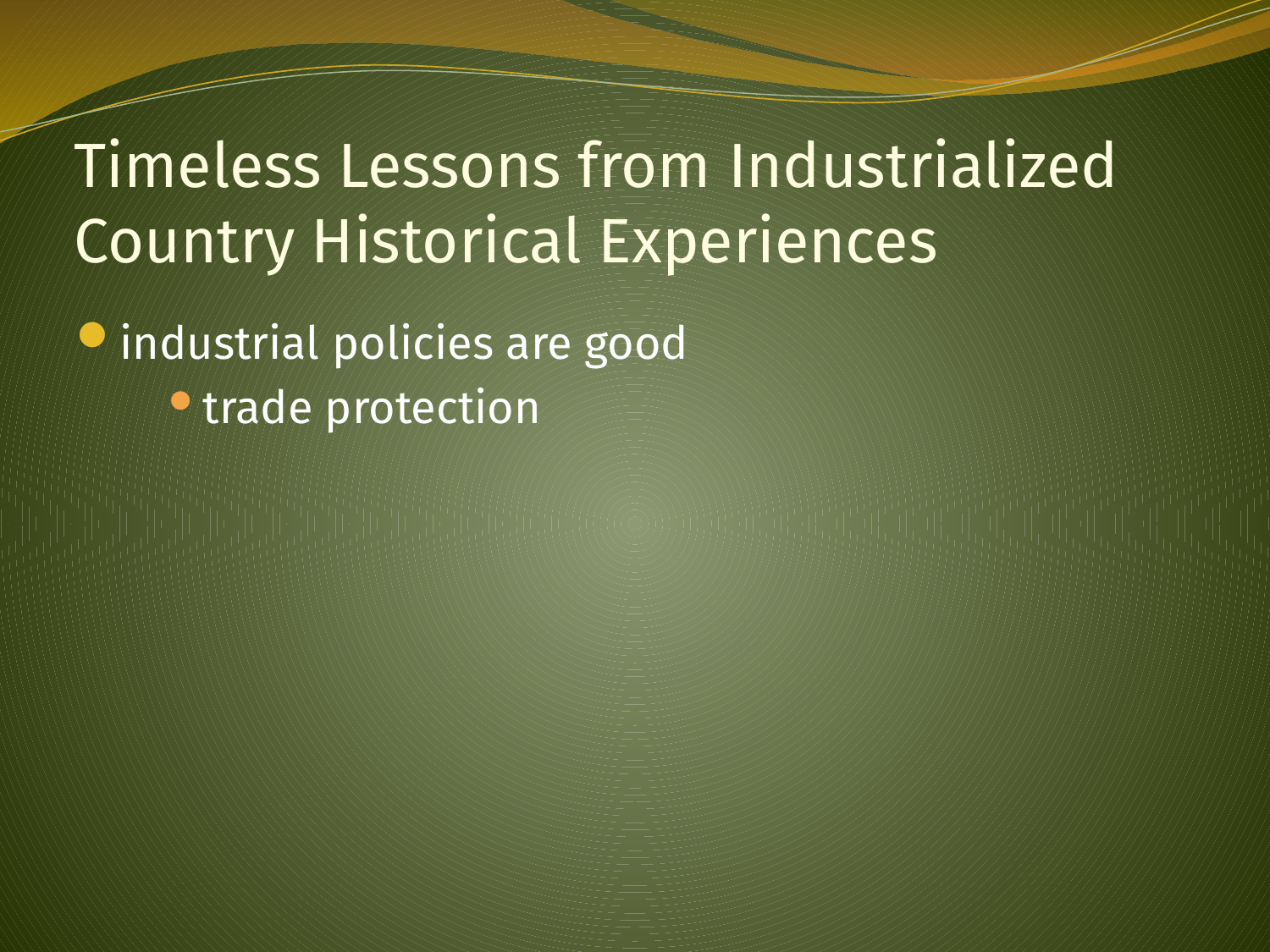

# Timeless Lessons from Industrialized Country Historical Experiences
industrial policies are good
trade protection